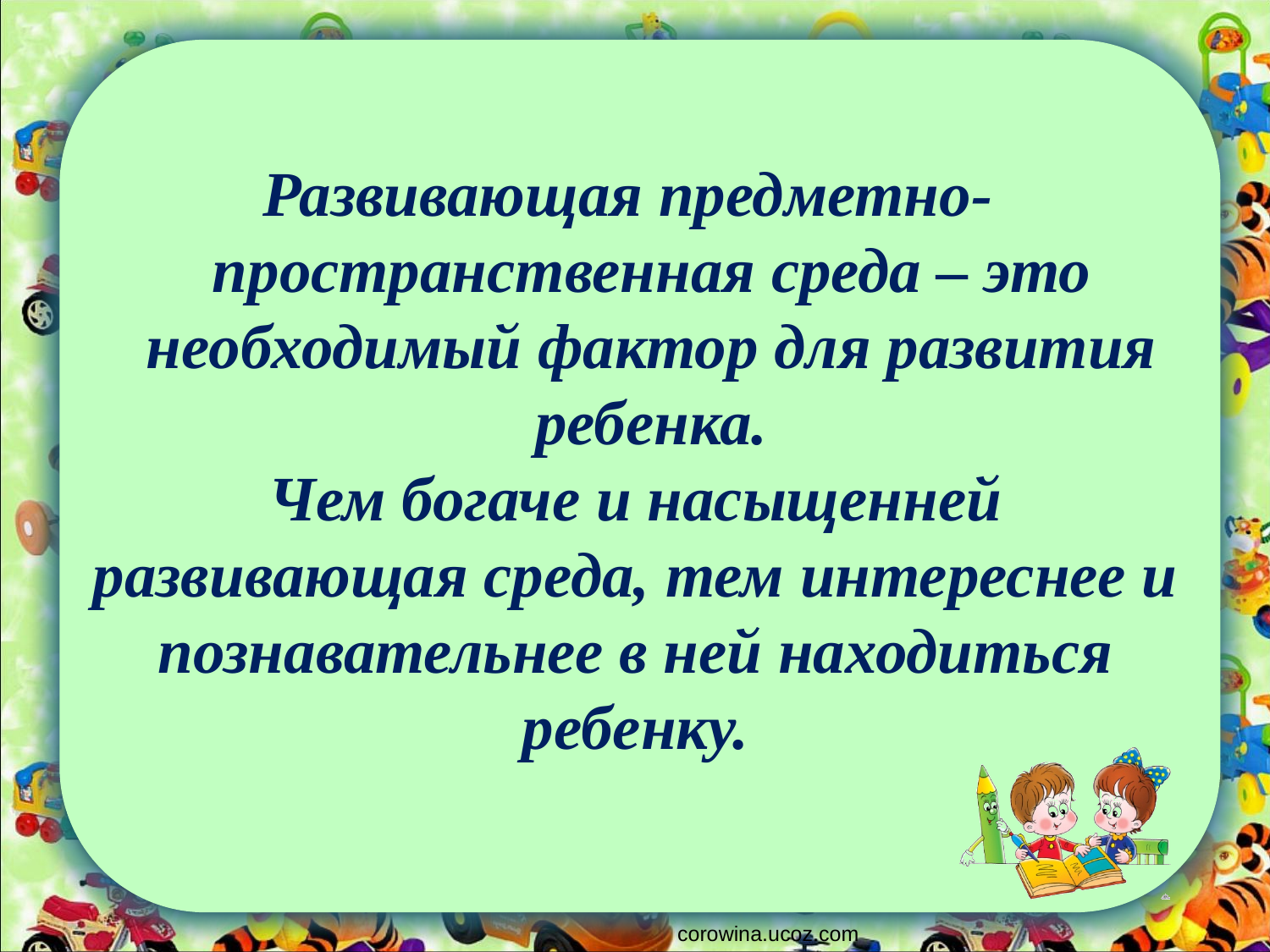

Развивающая предметно- пространственная среда – это необходимый фактор для развития ребенка.
Чем богаче и насыщенней развивающая среда, тем интереснее и познавательнее в ней находиться ребенку.

corowina.ucoz.com